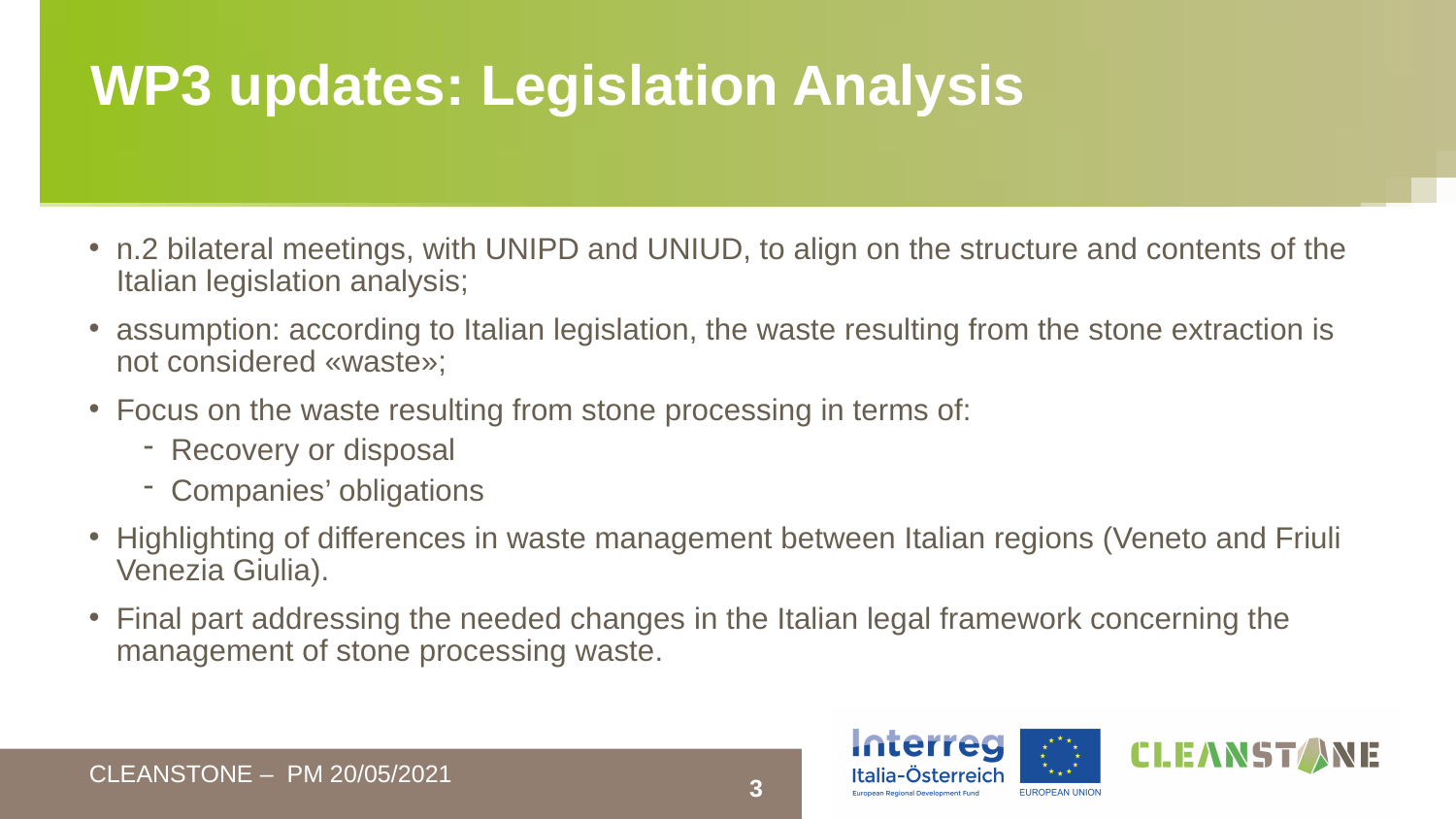

# WP3 updates: Legislation Analysis
n.2 bilateral meetings, with UNIPD and UNIUD, to align on the structure and contents of the Italian legislation analysis;
assumption: according to Italian legislation, the waste resulting from the stone extraction is not considered «waste»;
Focus on the waste resulting from stone processing in terms of:
Recovery or disposal
Companies’ obligations
Highlighting of differences in waste management between Italian regions (Veneto and Friuli Venezia Giulia).
Final part addressing the needed changes in the Italian legal framework concerning the management of stone processing waste.

CLEANSTONE –  PM 20/05/2021

3